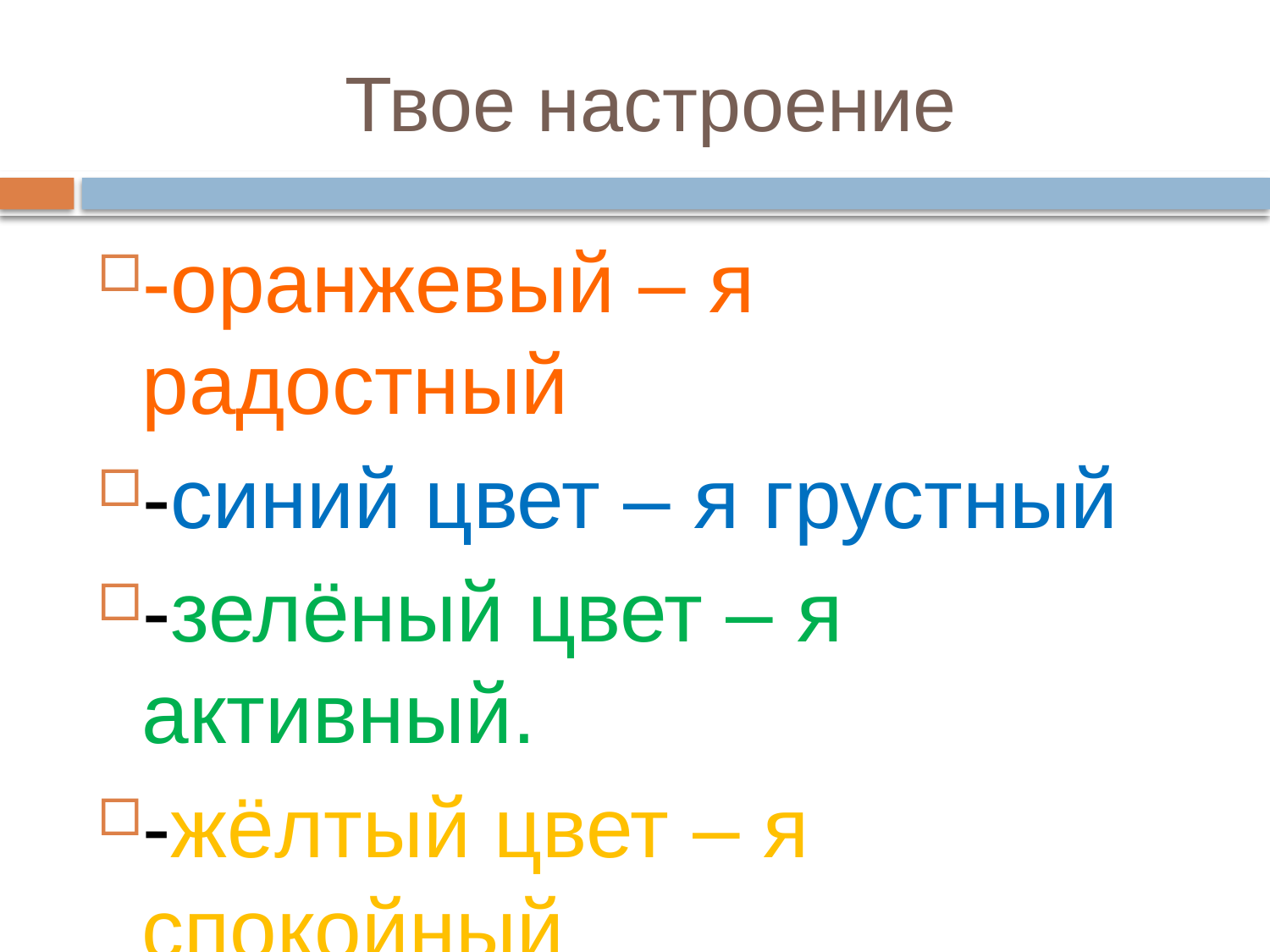

# Твое настроение
-оранжевый – я радостный
-синий цвет – я грустный
-зелёный цвет – я активный.
-жёлтый цвет – я спокойный